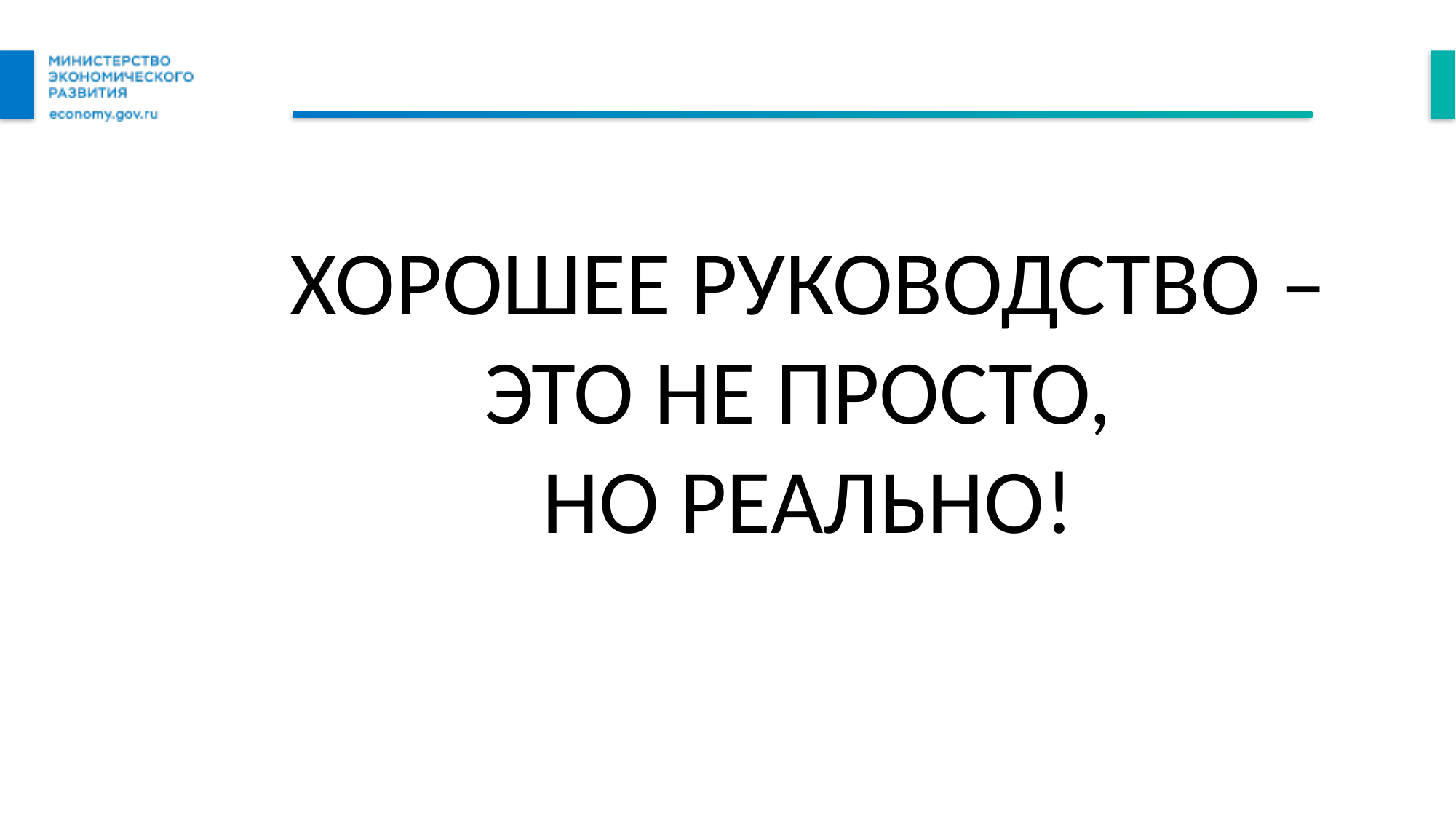

ХОРОШЕЕ РУКОВОДСТВО – ЭТО НЕ ПРОСТО,
НО РЕАЛЬНО!